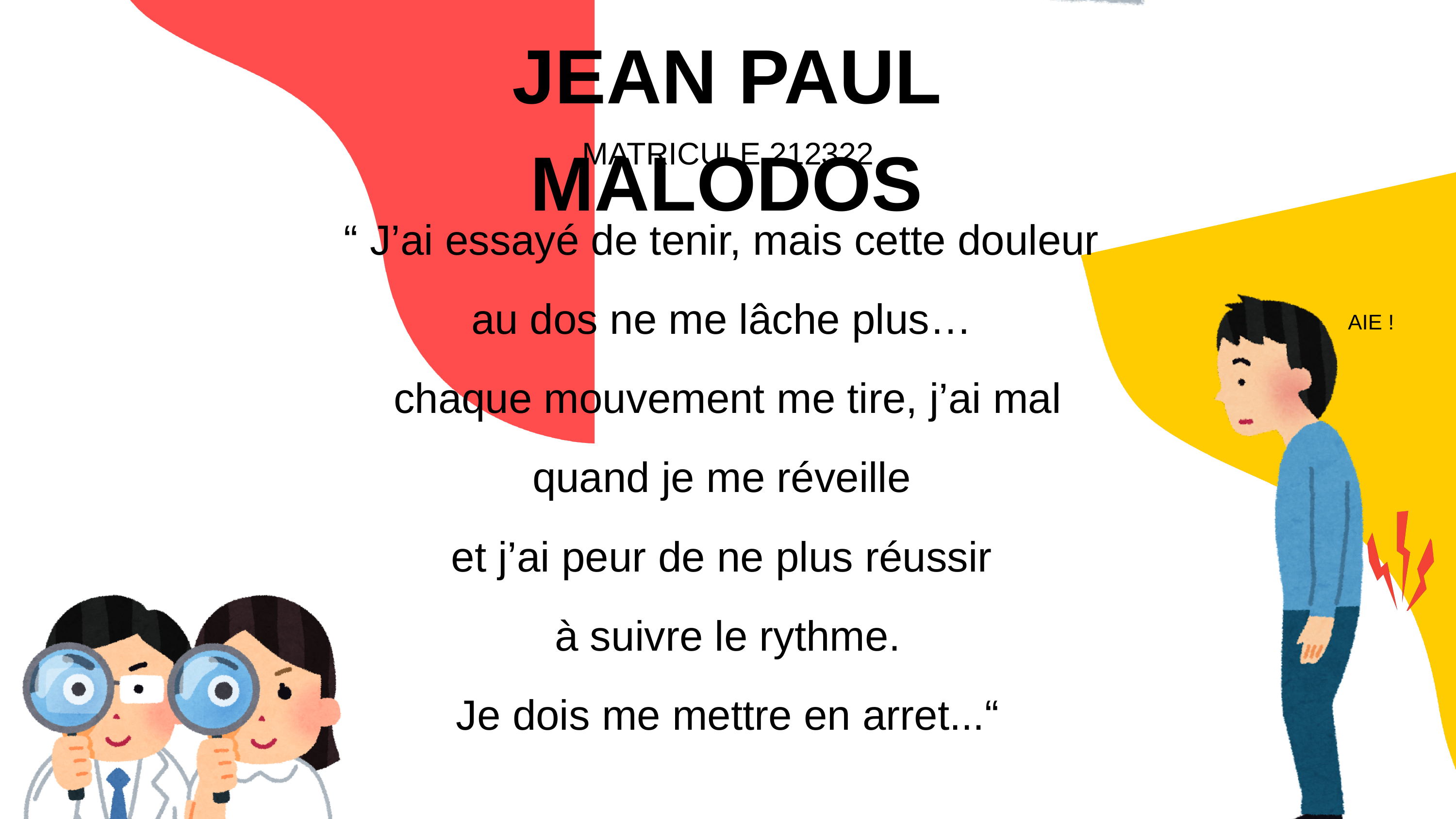

JEAN PAUL MALODOS
MATRICULE 212322
“ J’ai essayé de tenir, mais cette douleur
au dos ne me lâche plus…
chaque mouvement me tire, j’ai mal quand je me réveille
et j’ai peur de ne plus réussir
à suivre le rythme.
Je dois me mettre en arret...“

AIE !